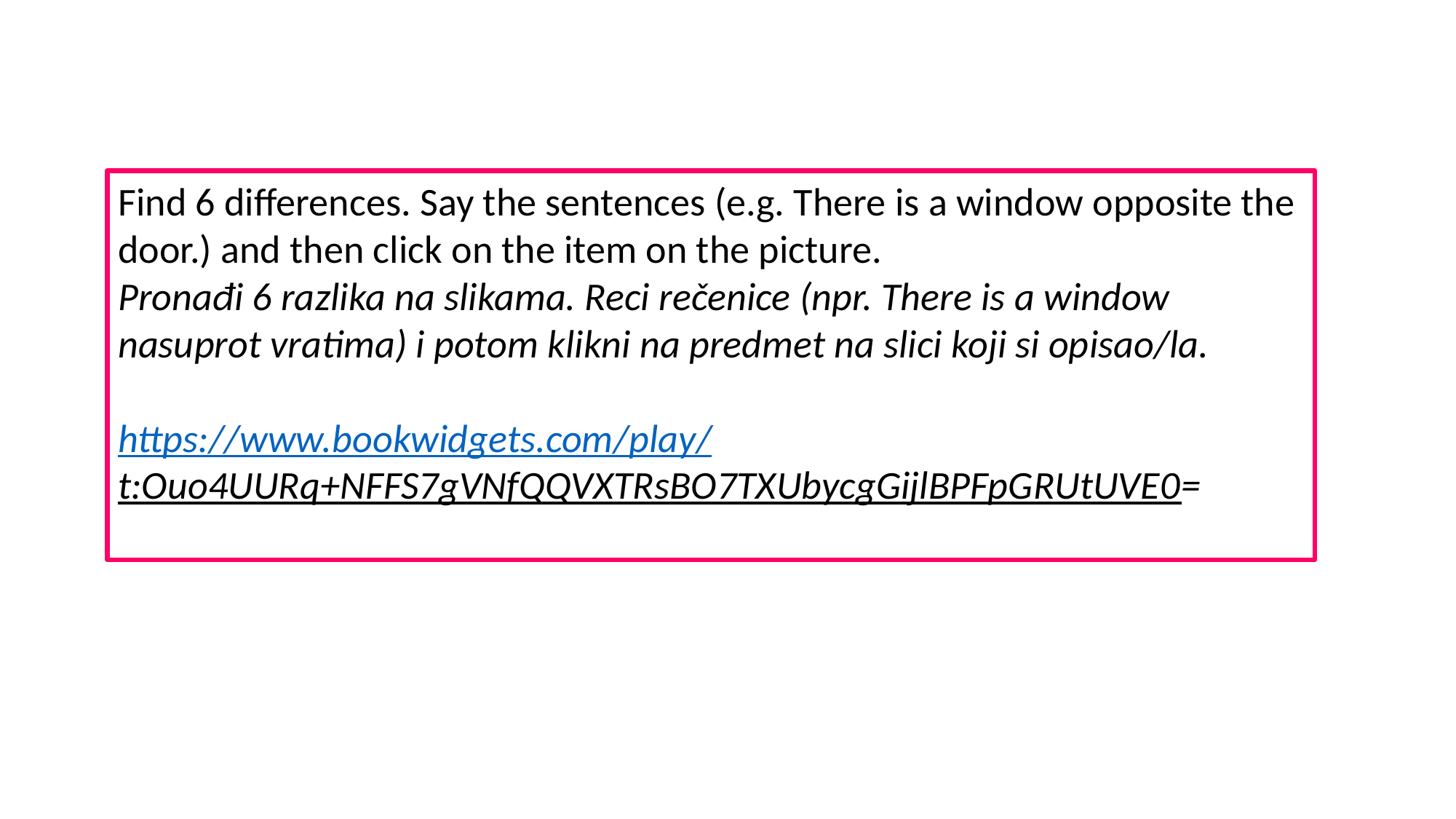

Find 6 differences. Say the sentences (e.g. There is a window opposite the door.) and then click on the item on the picture.
Pronađi 6 razlika na slikama. Reci rečenice (npr. There is a window nasuprot vratima) i potom klikni na predmet na slici koji si opisao/la.

https://www.bookwidgets.com/play/t:Ouo4UURq+NFFS7gVNfQQVXTRsBO7TXUbycgGijlBPFpGRUtUVE0=